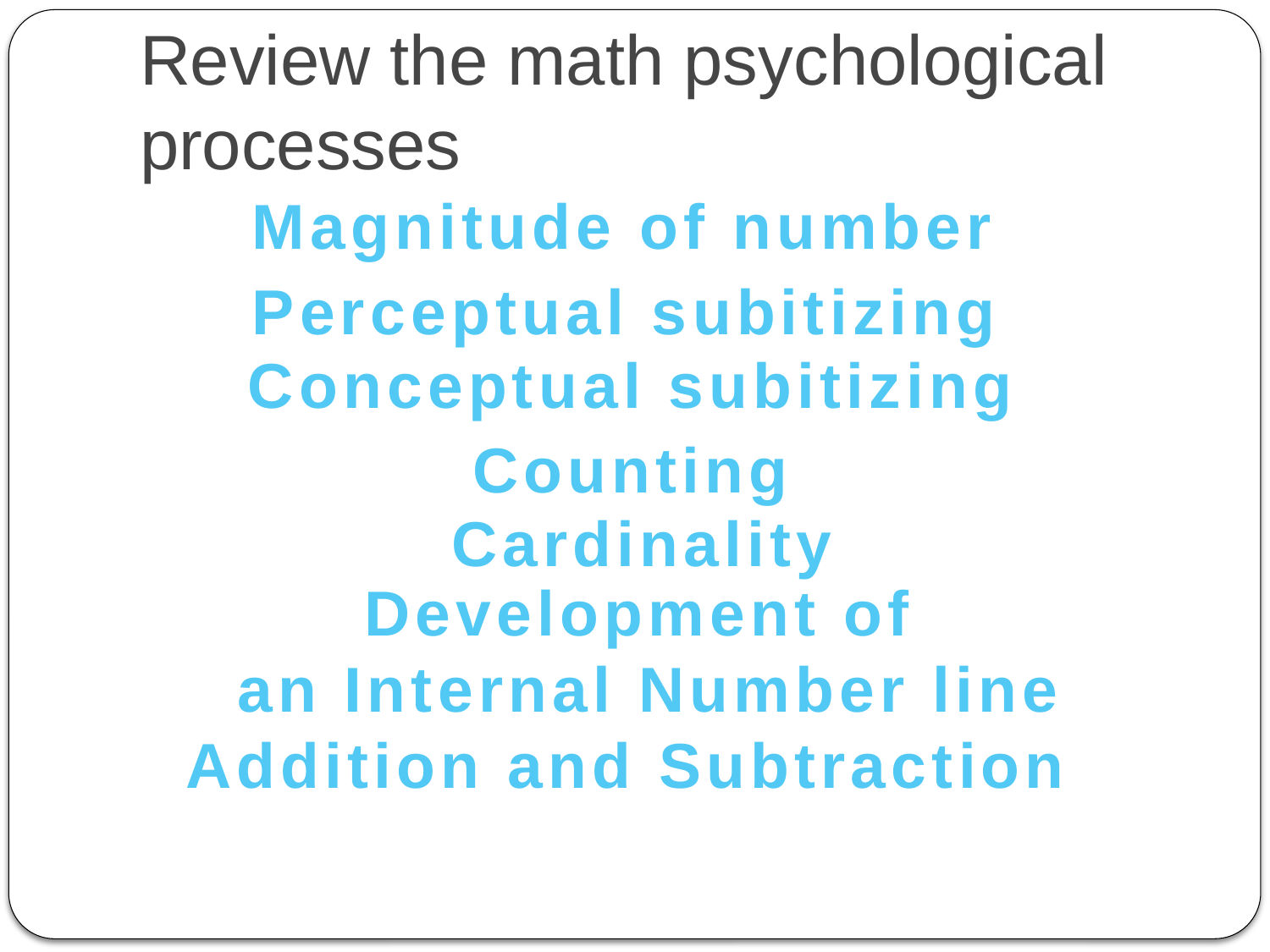

# Review the math psychological processes
Magnitude of number
Perceptual subitizing
Conceptual subitizing
Counting
Cardinality
Development of
an Internal Number line
Addition and Subtraction